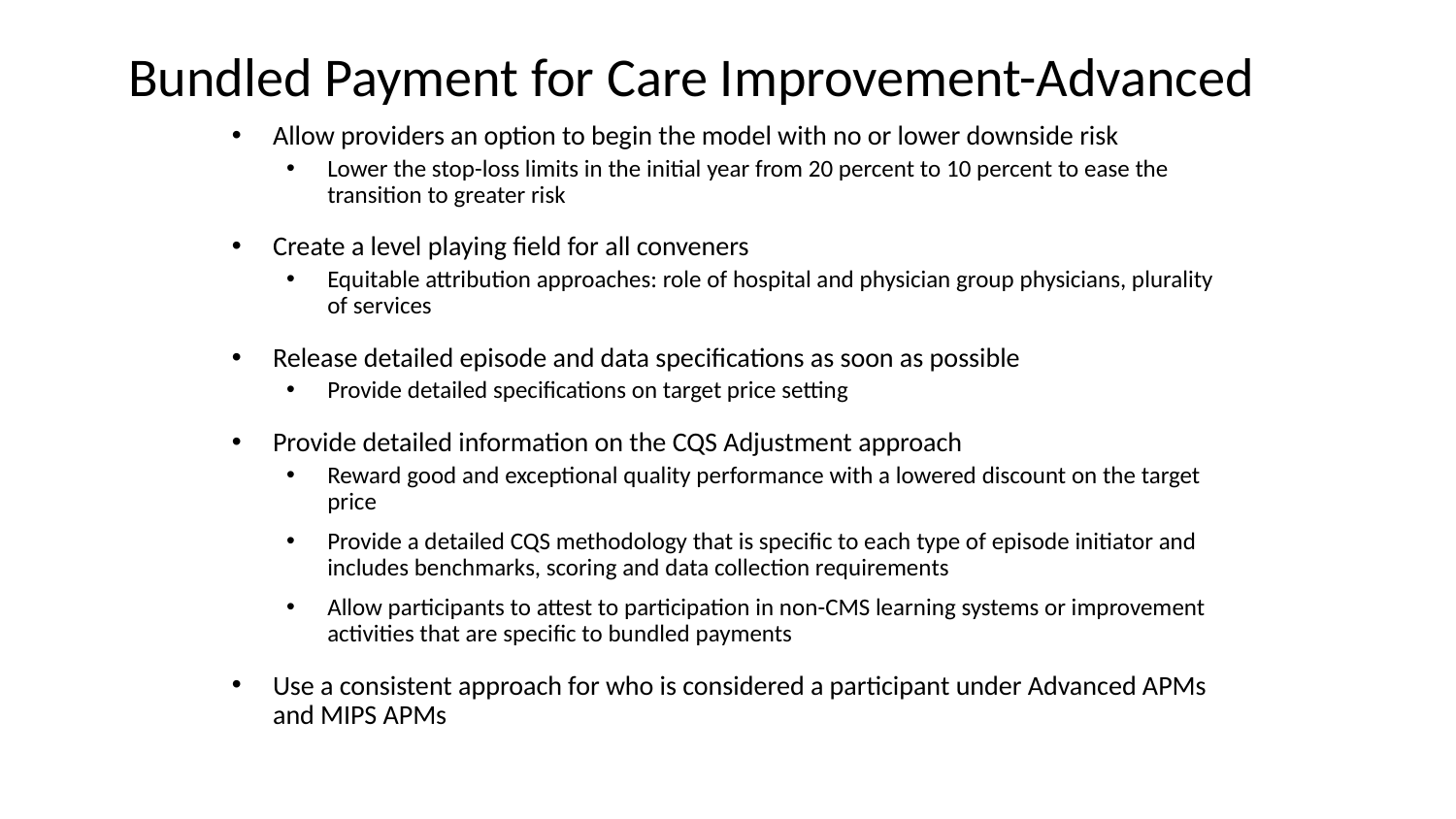

# Bundled Payment for Care Improvement-Advanced
Allow providers an option to begin the model with no or lower downside risk
Lower the stop-loss limits in the initial year from 20 percent to 10 percent to ease the transition to greater risk
Create a level playing field for all conveners
Equitable attribution approaches: role of hospital and physician group physicians, plurality of services
Release detailed episode and data specifications as soon as possible
Provide detailed specifications on target price setting
Provide detailed information on the CQS Adjustment approach
Reward good and exceptional quality performance with a lowered discount on the target price
Provide a detailed CQS methodology that is specific to each type of episode initiator and includes benchmarks, scoring and data collection requirements
Allow participants to attest to participation in non-CMS learning systems or improvement activities that are specific to bundled payments
Use a consistent approach for who is considered a participant under Advanced APMs and MIPS APMs